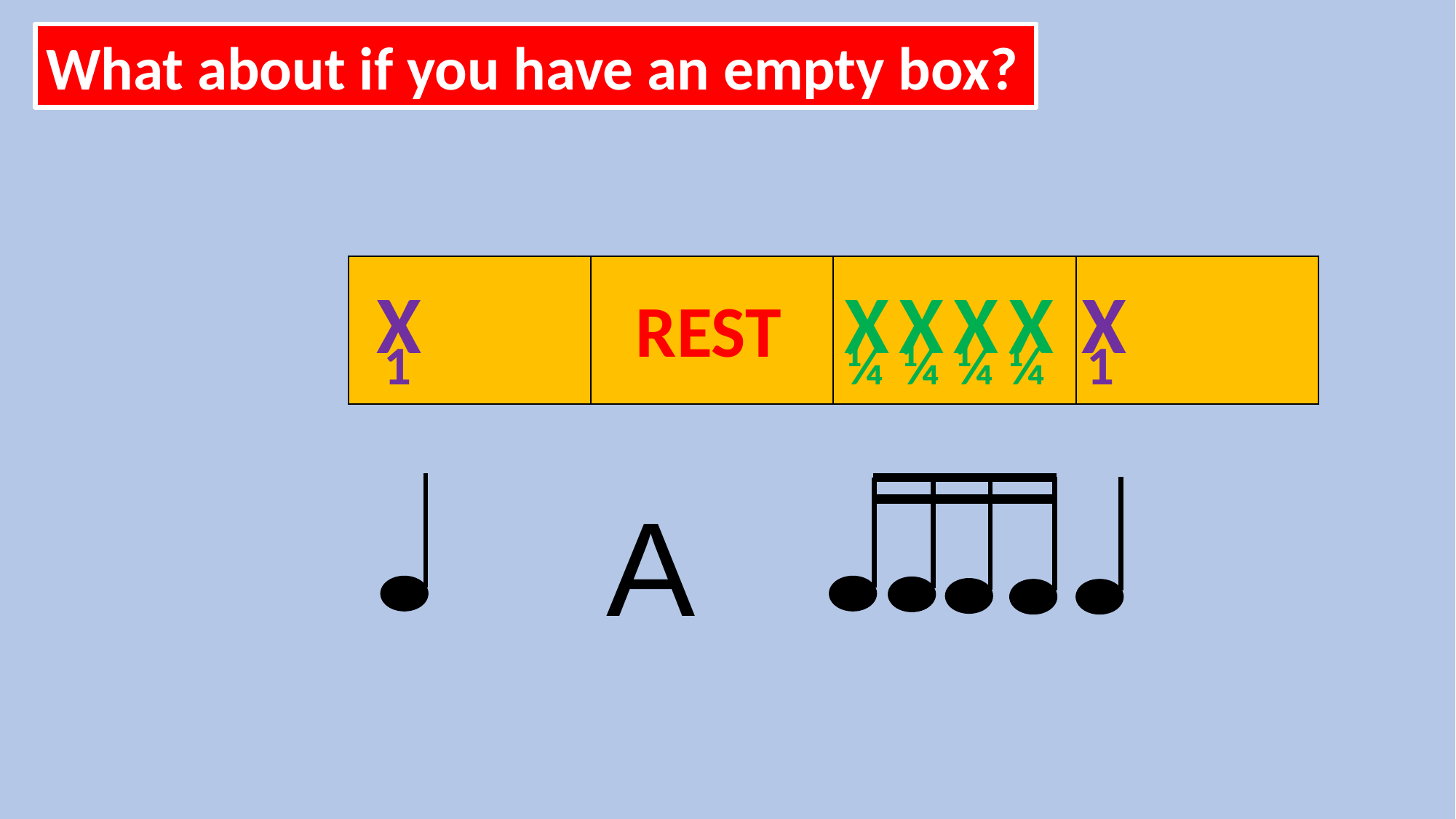

What about if you have an empty box?
| 1 |  | ¼ ¼ ¼ ¼ | 1 |
| --- | --- | --- | --- |
X
X X X X
X
REST
A